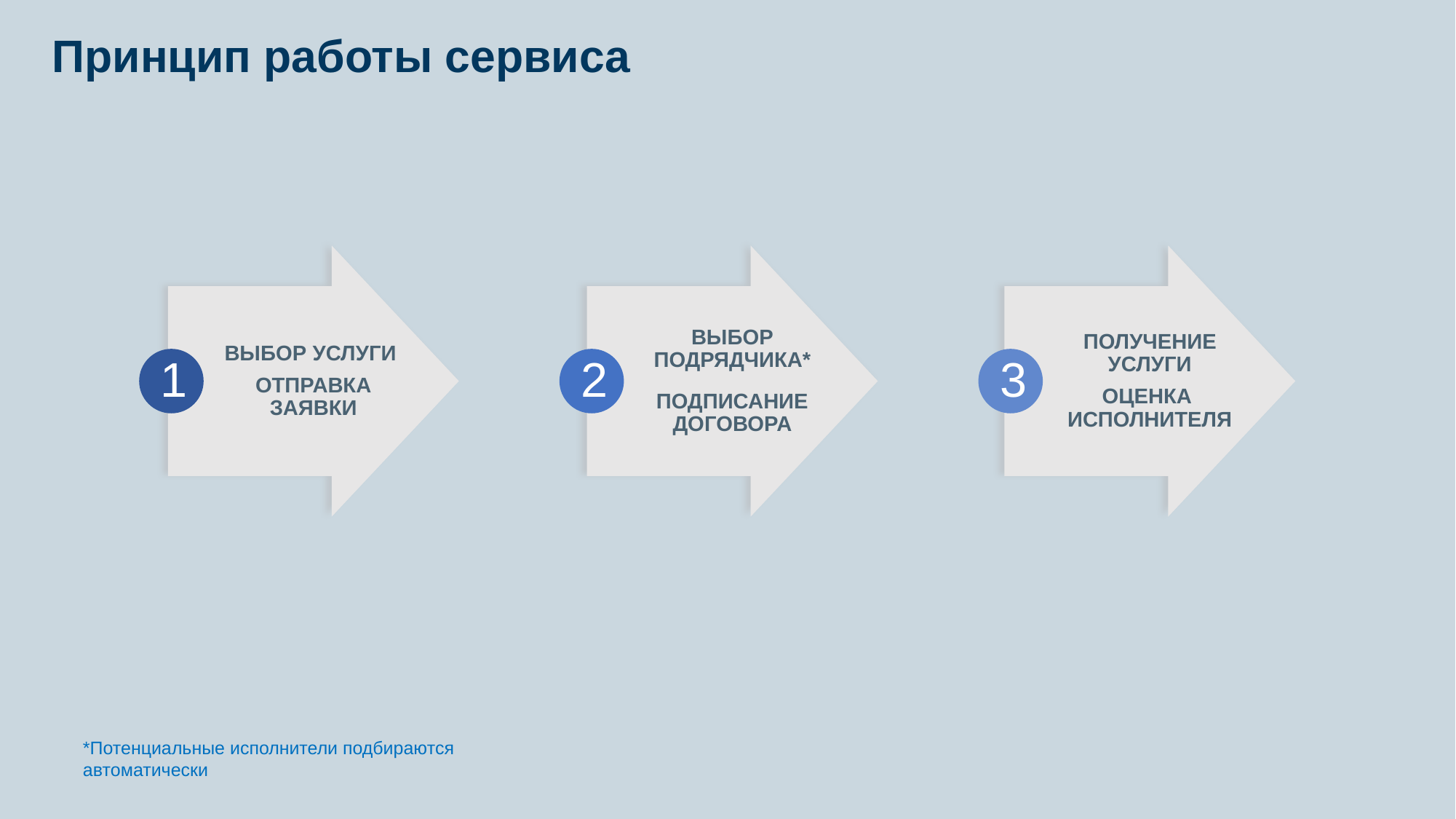

Принцип работы сервиса
ВЫБОР УСЛУГИ
ОТПРАВКА ЗАЯВКИ
ВЫБОР ПОДРЯДЧИКА*
ПОДПИСАНИЕ ДОГОВОРА
ПОЛУЧЕНИЕ
УСЛУГИ
ОЦЕНКА
ИСПОЛНИТЕЛЯ
1
2
3
*Потенциальные исполнители подбираются автоматически